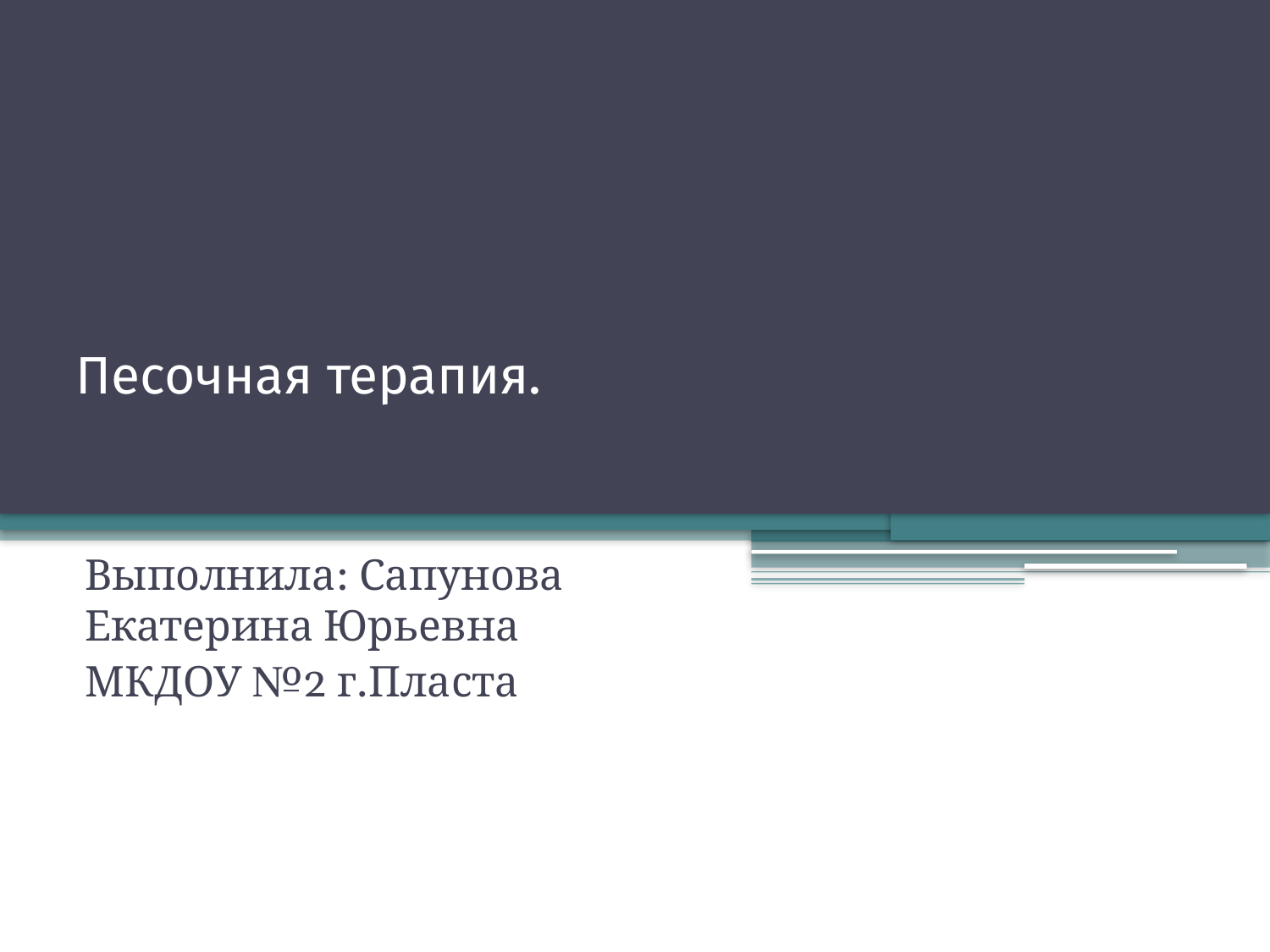

# Песочная терапия.
Выполнила: Сапунова Екатерина Юрьевна
МКДОУ №2 г.Пласта